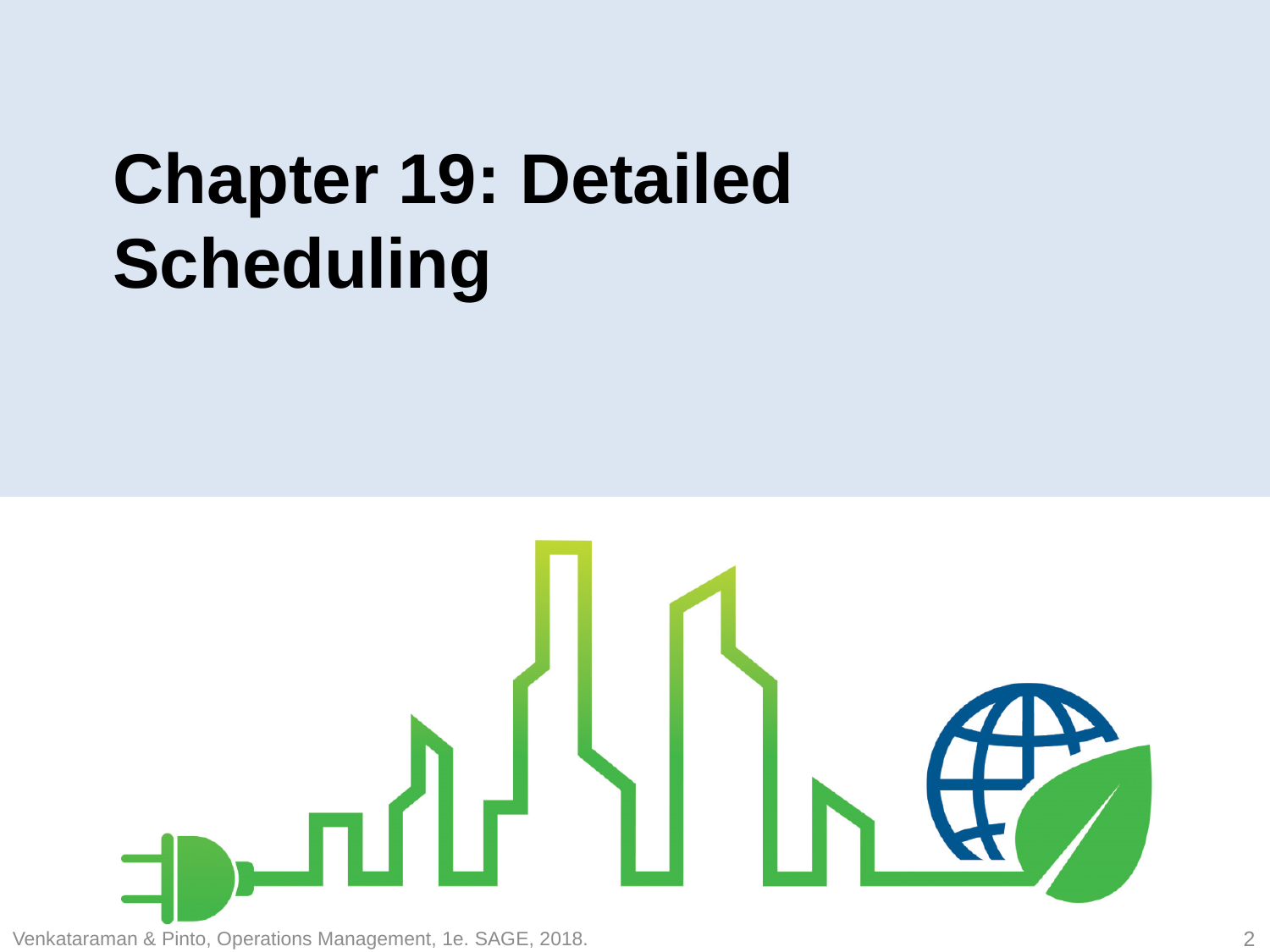

# Chapter 19: Detailed Scheduling
Venkataraman & Pinto, Operations Management, 1e. SAGE, 2018.
2